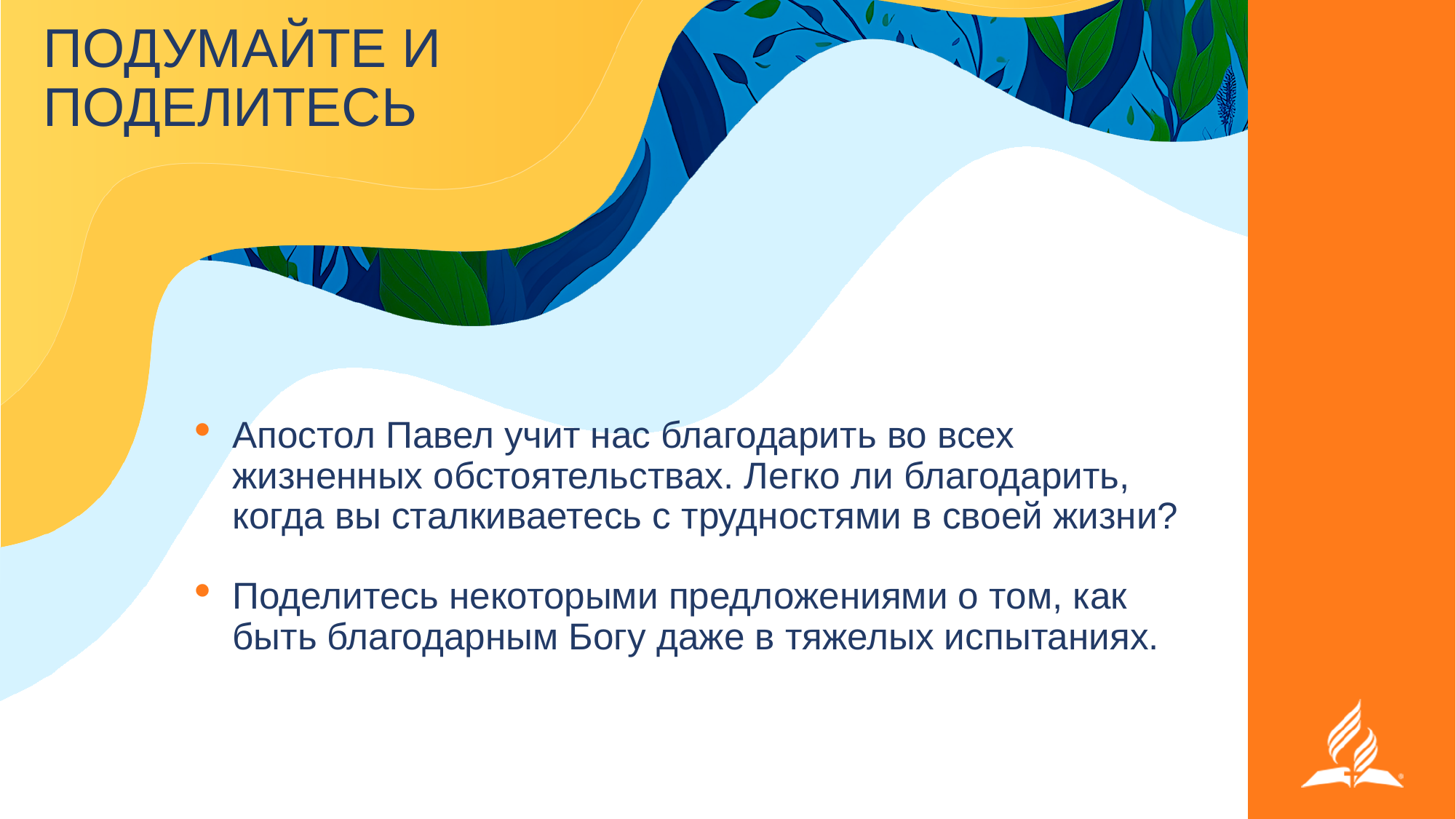

# ПОДУМАЙТЕ И ПОДЕЛИТЕСЬ
Апостол Павел учит нас благодарить во всех жизненных обстоятельствах. Легко ли благодарить, когда вы сталкиваетесь с трудностями в своей жизни?

Поделитесь некоторыми предложениями о том, как быть благодарным Богу даже в тяжелых испытаниях.